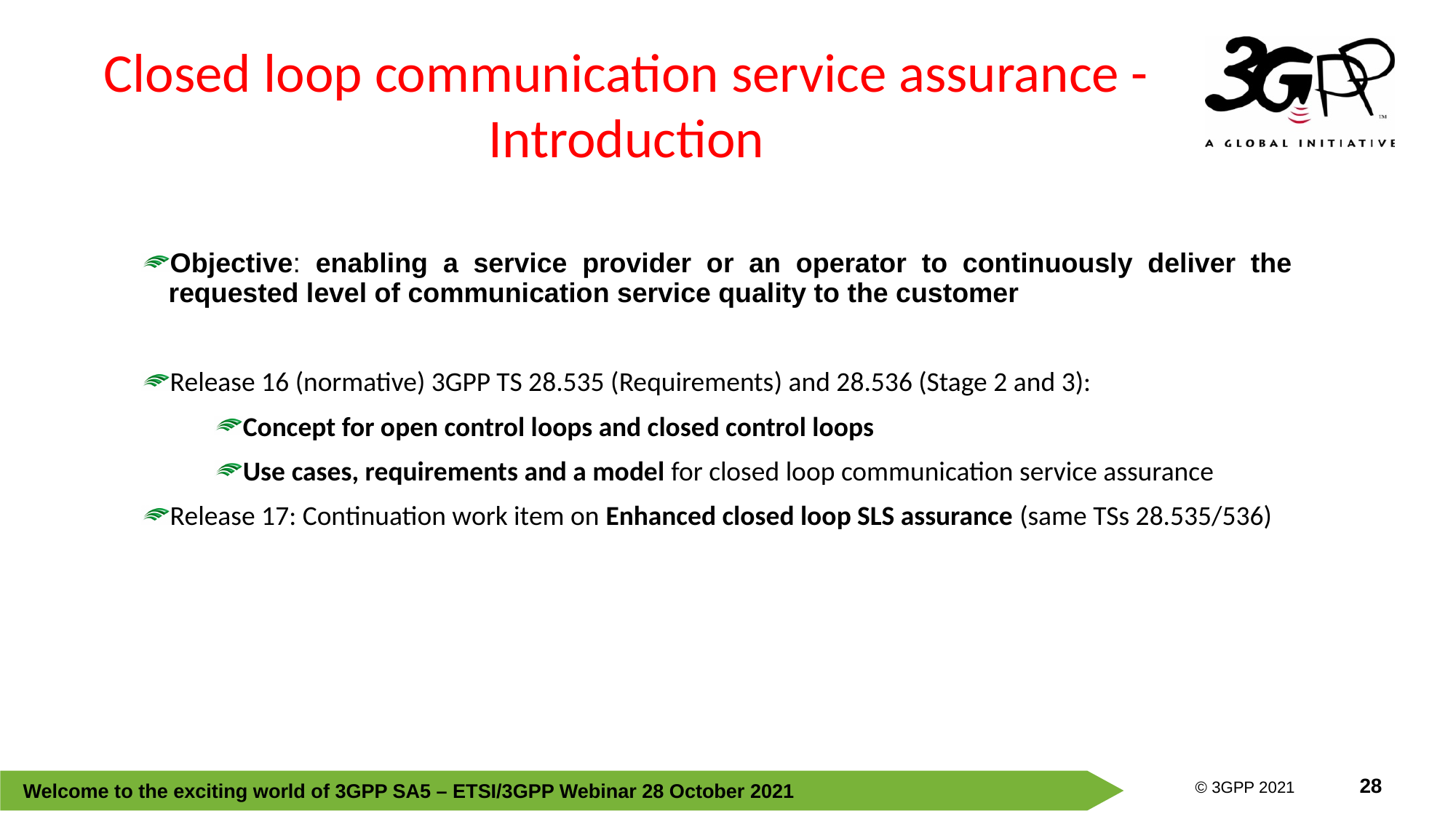

Closed loop communication service assurance - Introduction
Objective: enabling a service provider or an operator to continuously deliver the requested level of communication service quality to the customer

Release 16 (normative) 3GPP TS 28.535 (Requirements) and 28.536 (Stage 2 and 3):
Concept for open control loops and closed control loops
Use cases, requirements and a model for closed loop communication service assurance
Release 17: Continuation work item on Enhanced closed loop SLS assurance (same TSs 28.535/536)